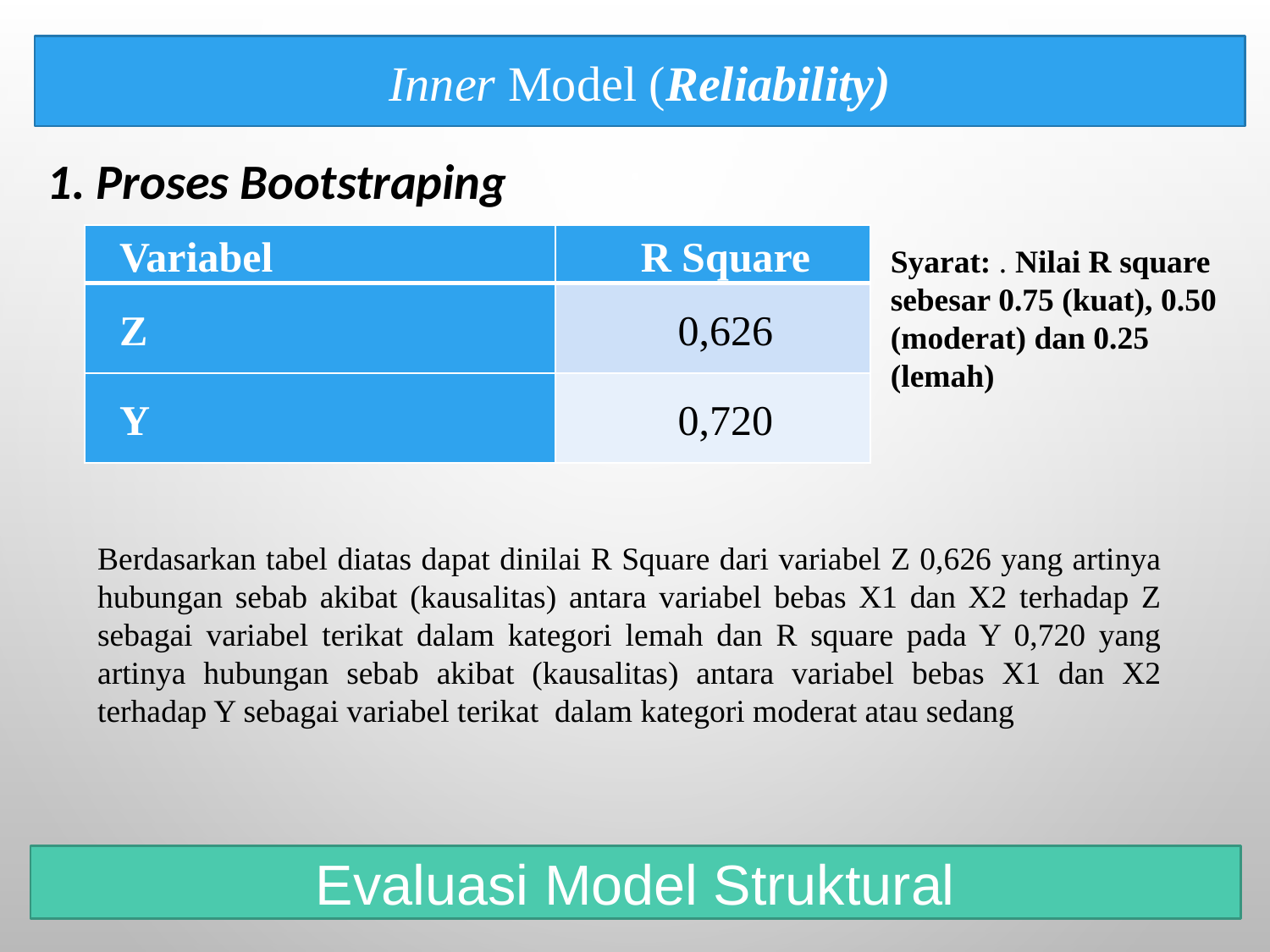

Inner Model (Reliability)
1. Proses Bootstraping
| Variabel | R Square |
| --- | --- |
| Z | 0,626 |
| Y | 0,720 |
Syarat: . Nilai R square sebesar 0.75 (kuat), 0.50 (moderat) dan 0.25 (lemah)

Berdasarkan tabel diatas dapat dinilai R Square dari variabel Z 0,626 yang artinya hubungan sebab akibat (kausalitas) antara variabel bebas X1 dan X2 terhadap Z sebagai variabel terikat dalam kategori lemah dan R square pada Y 0,720 yang artinya hubungan sebab akibat (kausalitas) antara variabel bebas X1 dan X2 terhadap Y sebagai variabel terikat  dalam kategori moderat atau sedang
Evaluasi Model Struktural